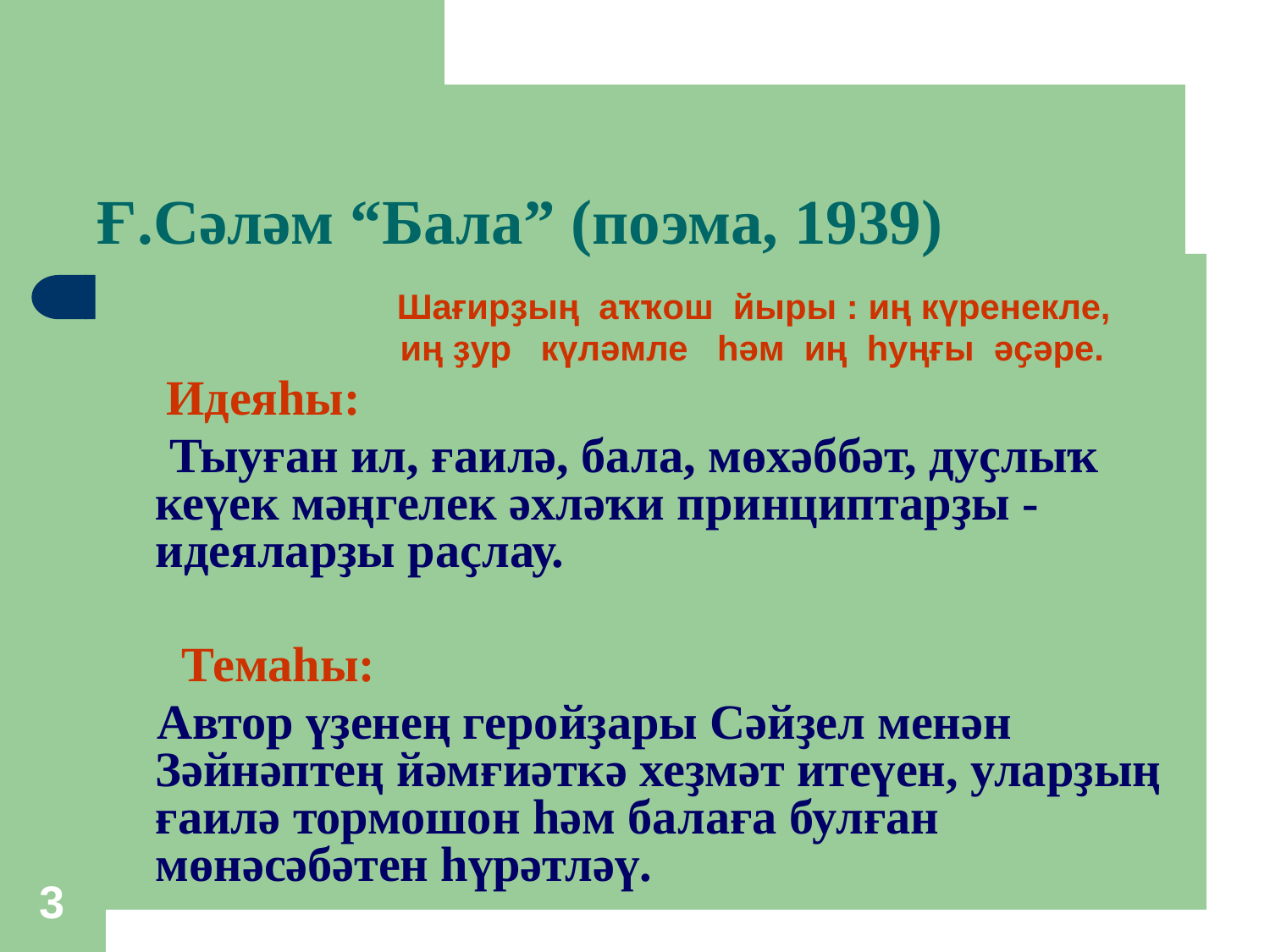

# Ғ.Сәләм “Бала” (поэма, 1939)

                                       Шағирҙың  аҡҡош  йыры : иң күренекле,
                              иң ҙур   күләмле   һәм  иң  һуңғы  әҫәре.
      Идеяһы:
     Тыуған ил, ғаилә, бала, мөхәббәт, дуҫлыҡ  кеүек мәңгелек әхләҡи принциптарҙы - идеяларҙы раҫлау.

      Темаһы:
    Автор үҙенең геройҙары Сәйҙел менән Зәйнәптең йәмғиәткә хеҙмәт итеүен, уларҙың ғаилә тормошон һәм балаға булған мөнәсәбәтен һүрәтләү.

3